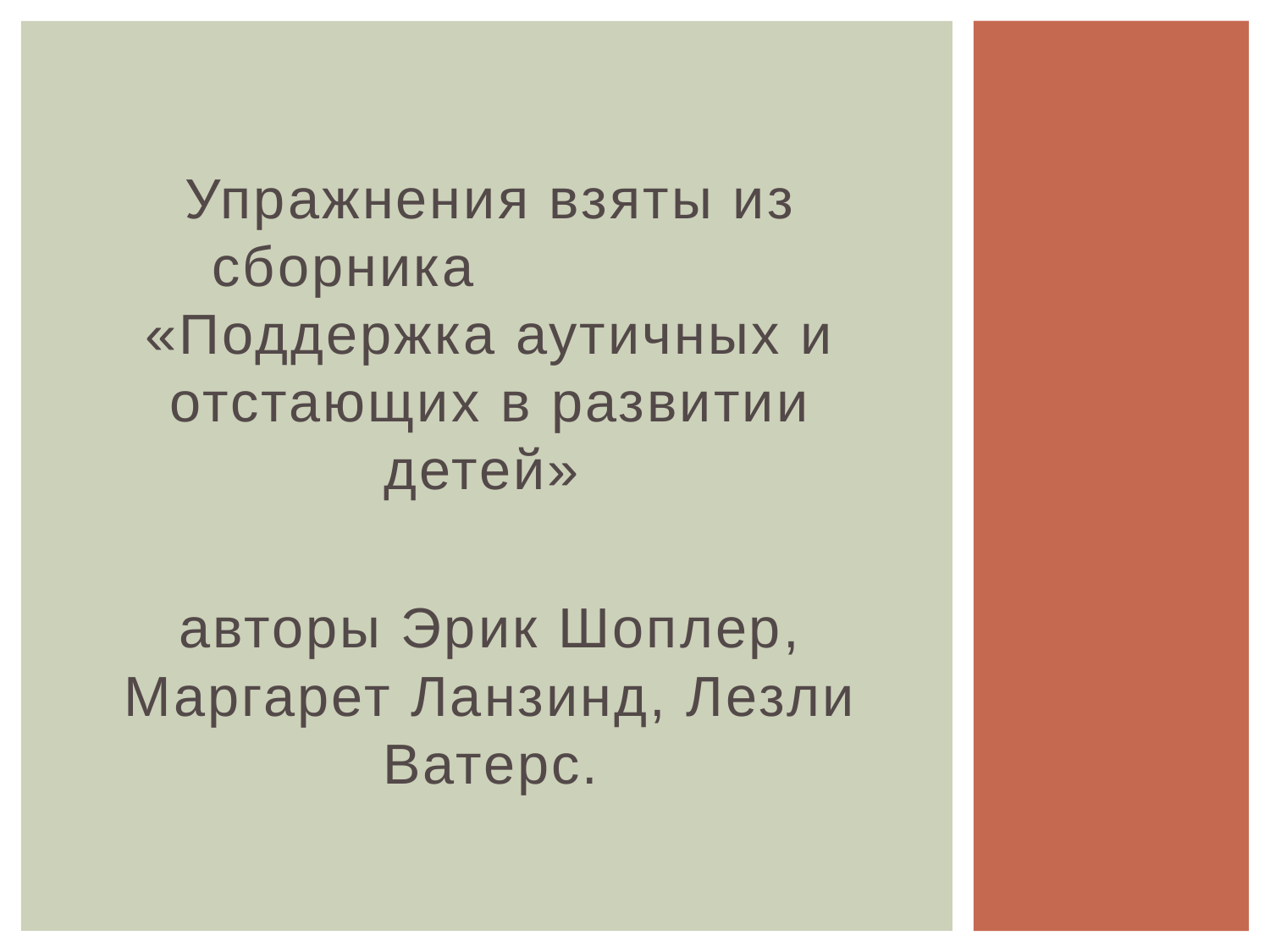

Упражнения взяты из сборника                 «Поддержка аутичных и отстающих в развитии детей»

авторы Эрик Шоплер, Маргарет Ланзинд, Лезли Ватерс.

#